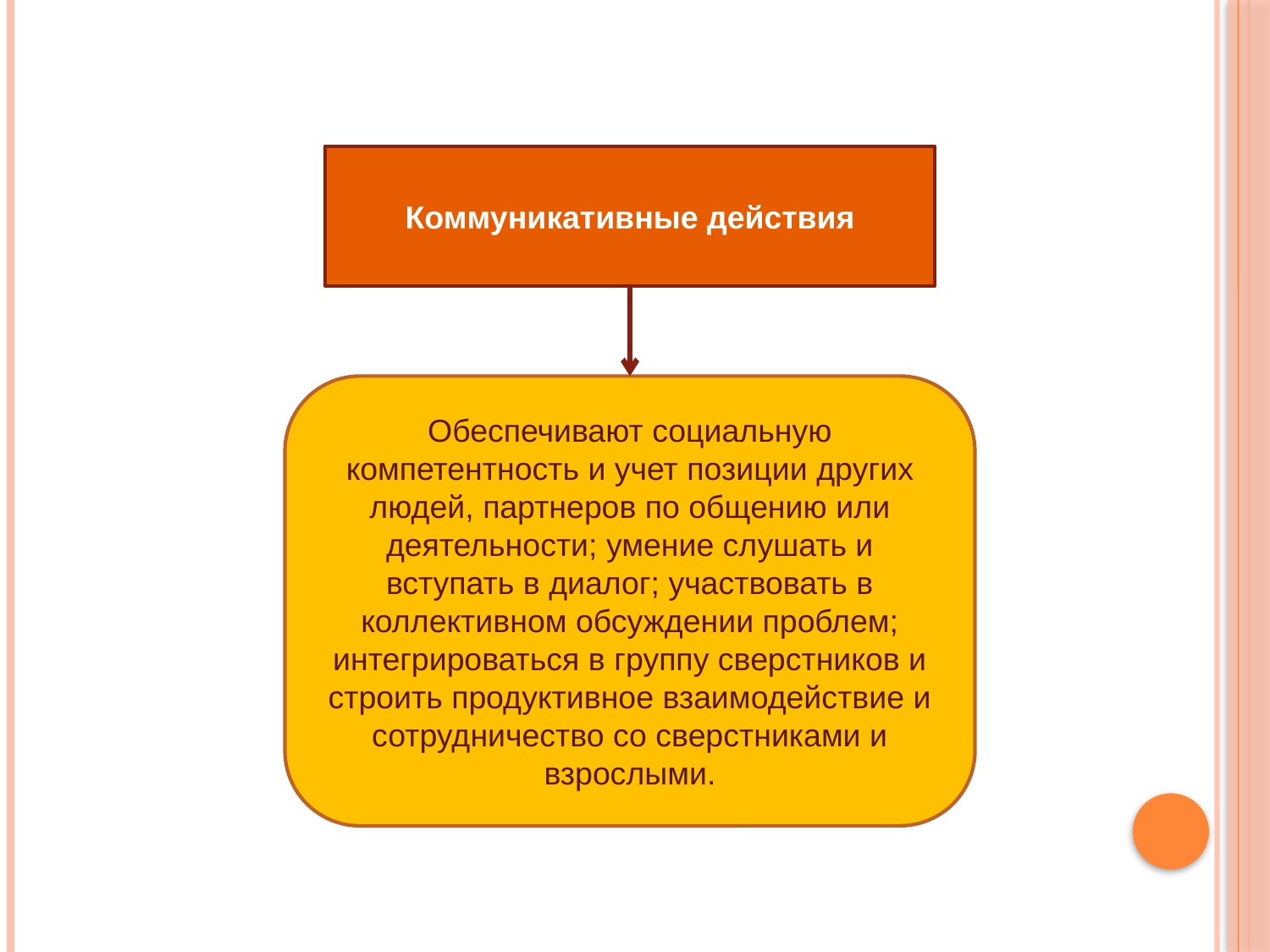

Коммуникативные действия
Обеспечивают социальную компетентность и учет позиции других людей, партнеров по общению или деятельности; умение слушать и вступать в диалог; участвовать в коллективном обсуждении проблем; интегрироваться в группу сверстников и строить продуктивное взаимодействие и сотрудничество со сверстниками и взрослыми.